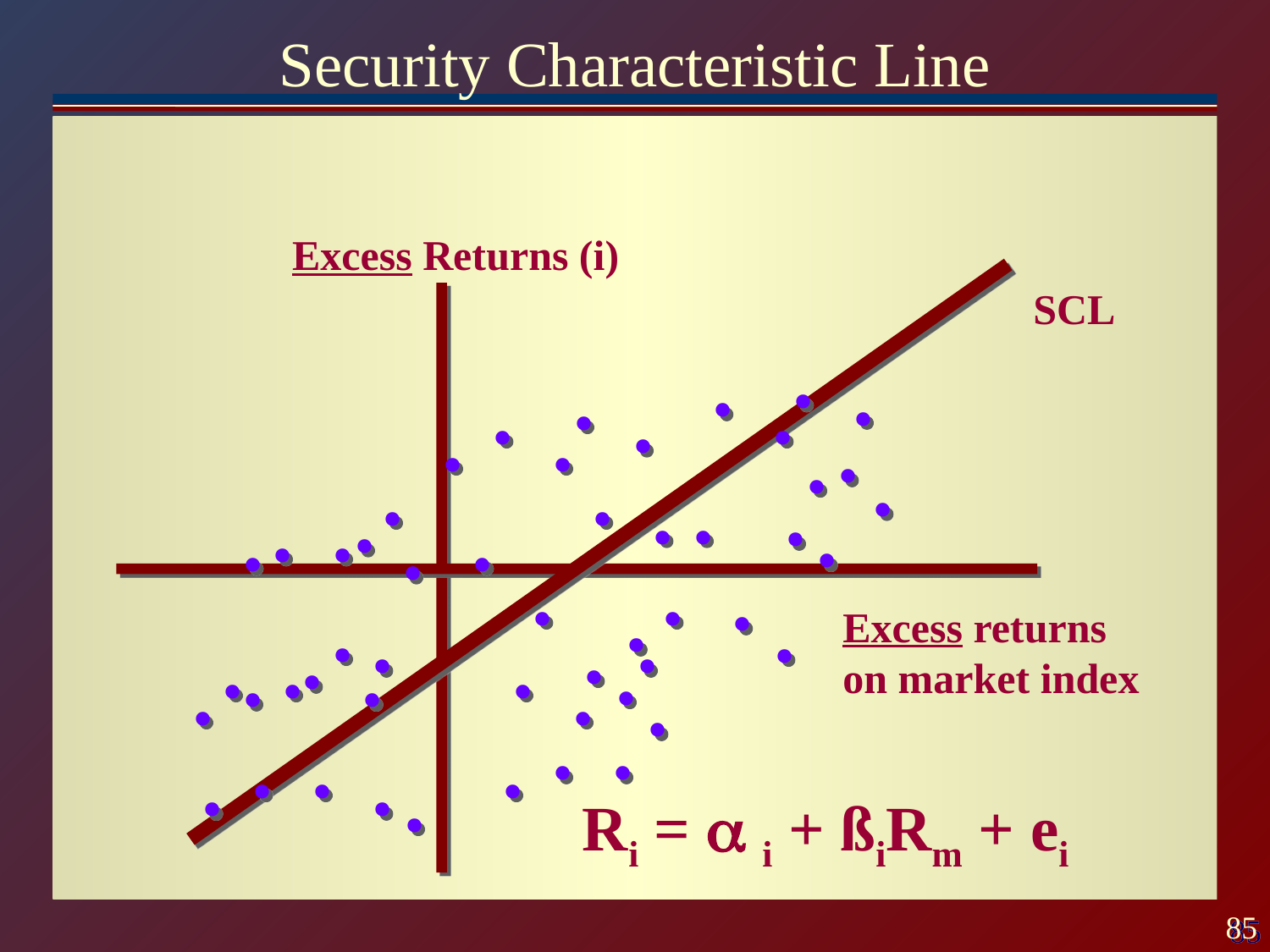

# Security Characteristic Line
Excess Returns (i)

SCL

.
.
.
.
.
.
.

.
.
.
.
.

.
.
.
.
.
.
.
.
.
.
.
.
.
.
.
.
.

.
.
.
.
.
Excess returns
on market index
.
.
.
.
.
.
.

.
.
.
.
.
.
.
.
.
.
.
Ri = α i + ßiRm + ei